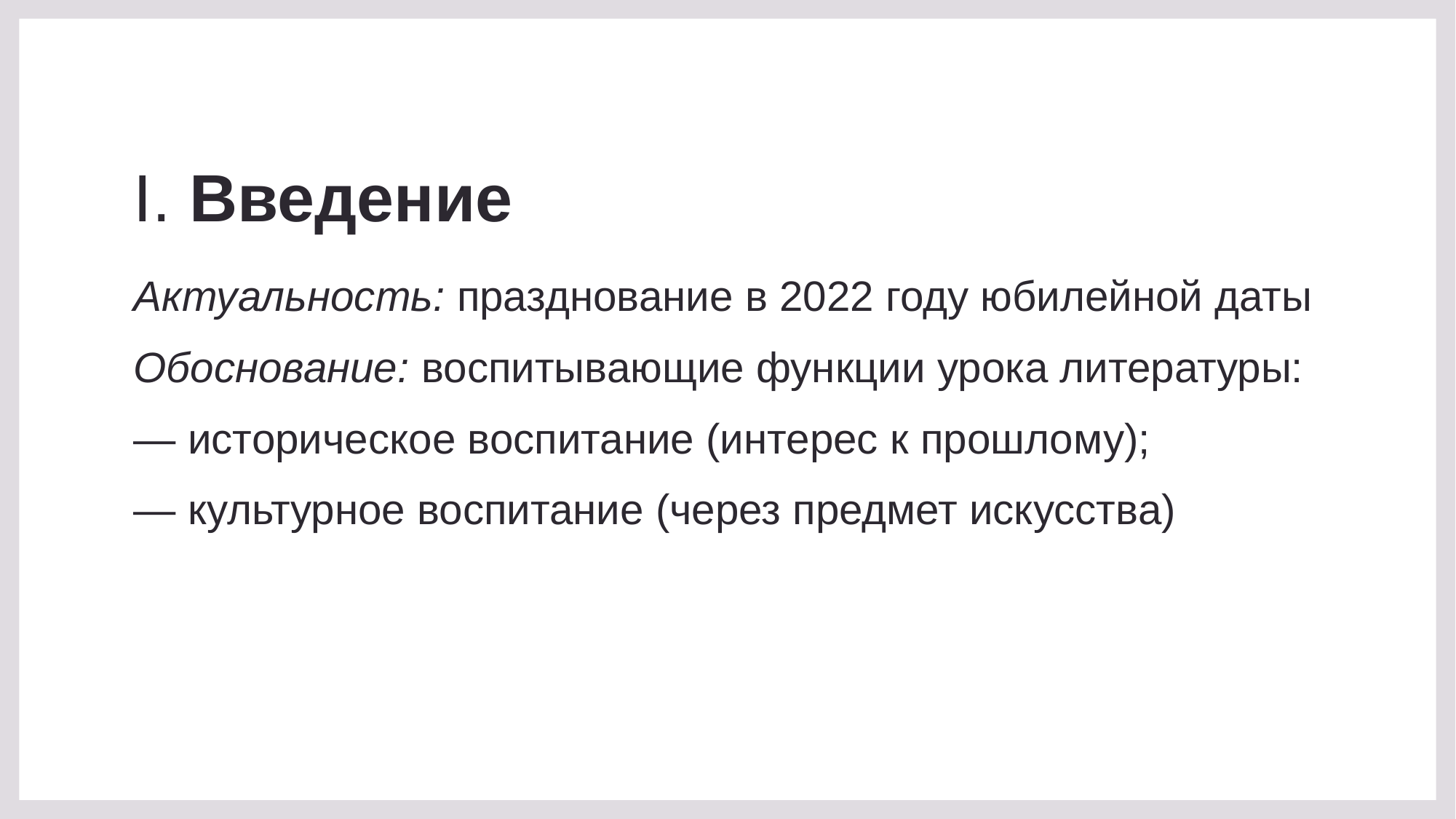

# I. Введение
Актуальность: празднование в 2022 году юбилейной даты
Обоснование: воспитывающие функции урока литературы:
— историческое воспитание (интерес к прошлому);
— культурное воспитание (через предмет искусства)